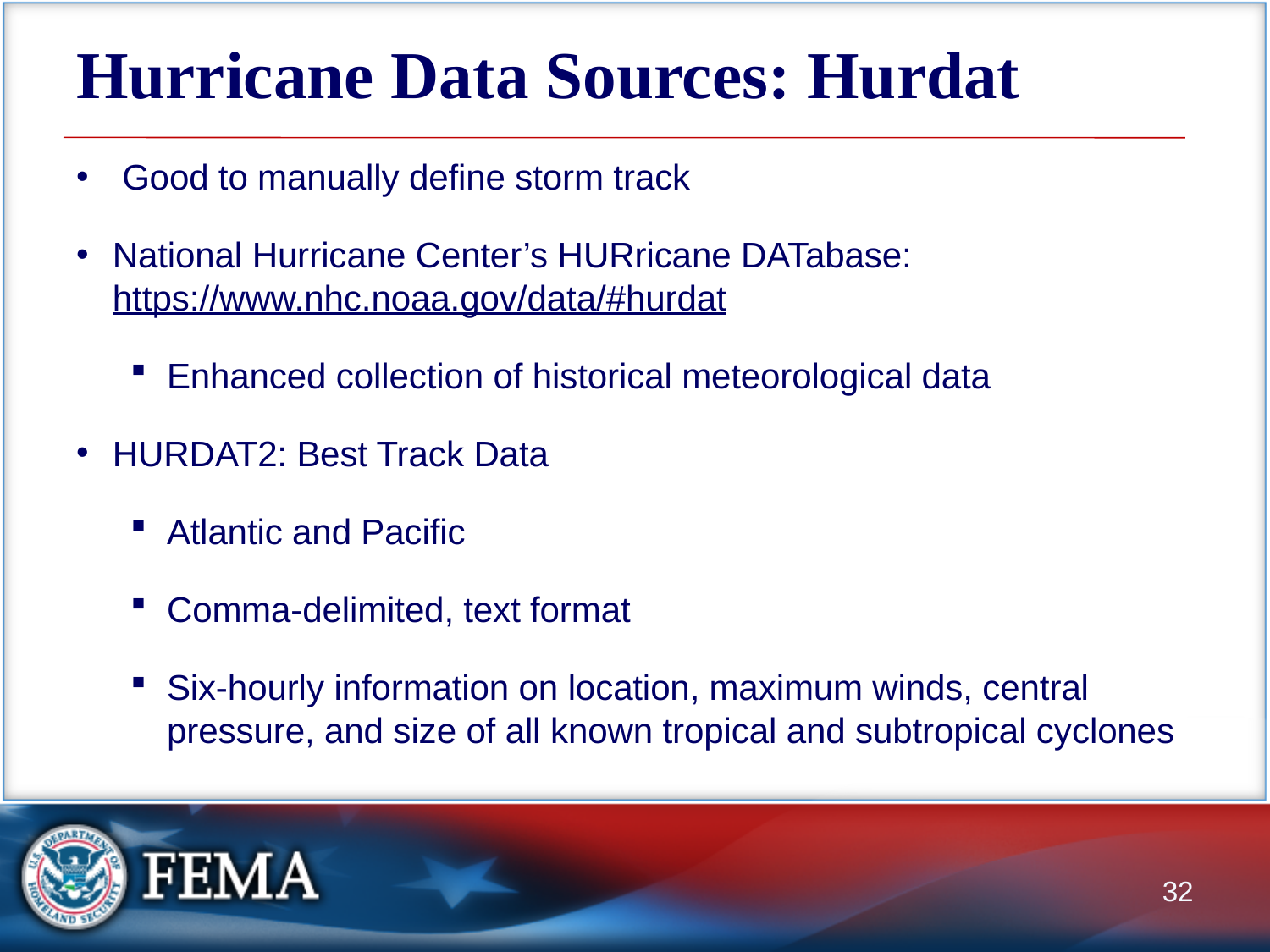

# Hurricane Data Sources: Hurdat
 Good to manually define storm track
National Hurricane Center’s HURricane DATabase: https://www.nhc.noaa.gov/data/#hurdat
Enhanced collection of historical meteorological data
HURDAT2: Best Track Data
Atlantic and Pacific
Comma-delimited, text format
Six-hourly information on location, maximum winds, central pressure, and size of all known tropical and subtropical cyclones
32